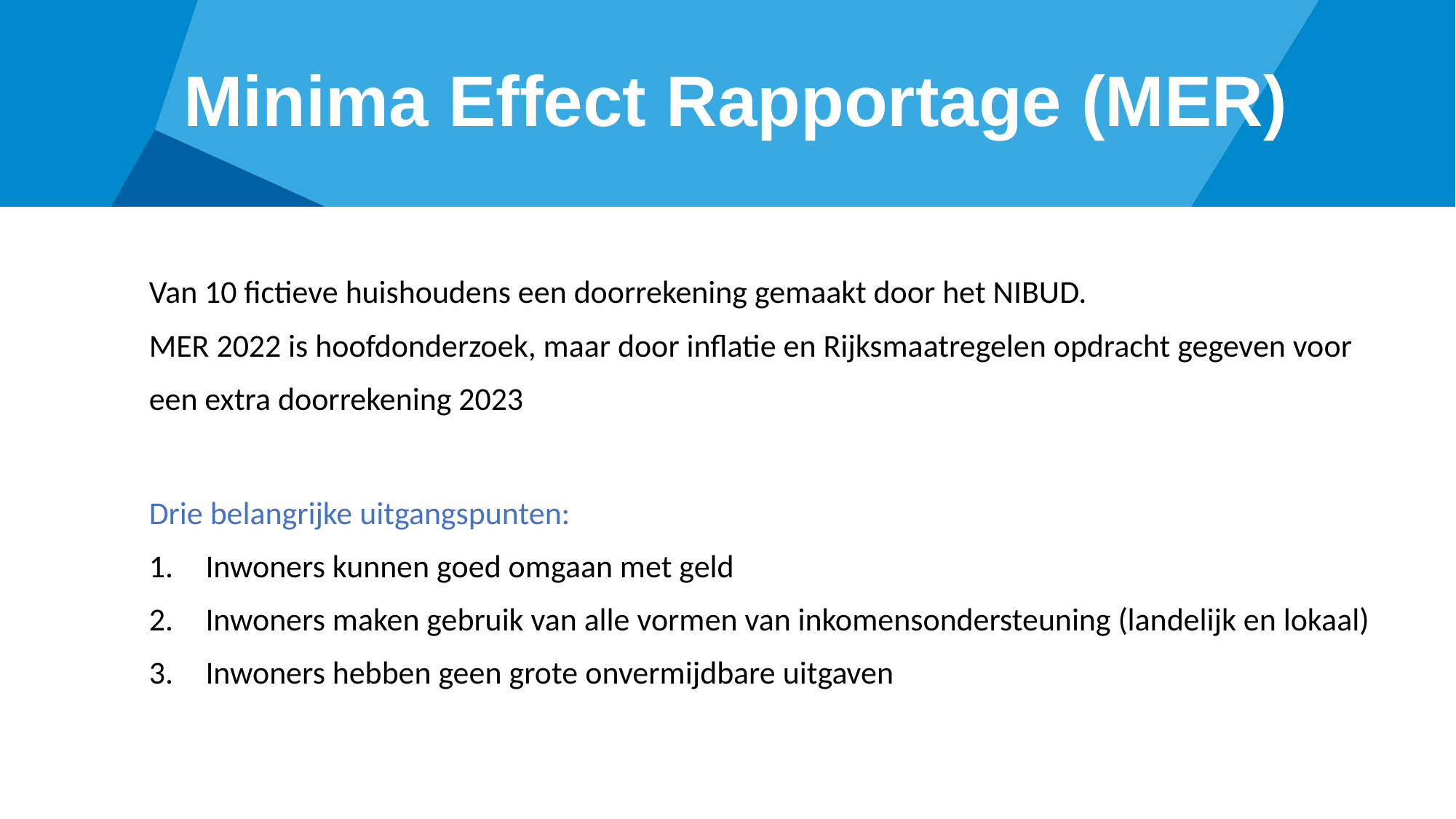

# Minima Effect Rapportage (MER)
Van 10 fictieve huishoudens een doorrekening gemaakt door het NIBUD.
MER 2022 is hoofdonderzoek, maar door inflatie en Rijksmaatregelen opdracht gegeven voor een extra doorrekening 2023

Drie belangrijke uitgangspunten:
Inwoners kunnen goed omgaan met geld
Inwoners maken gebruik van alle vormen van inkomensondersteuning (landelijk en lokaal)
Inwoners hebben geen grote onvermijdbare uitgaven